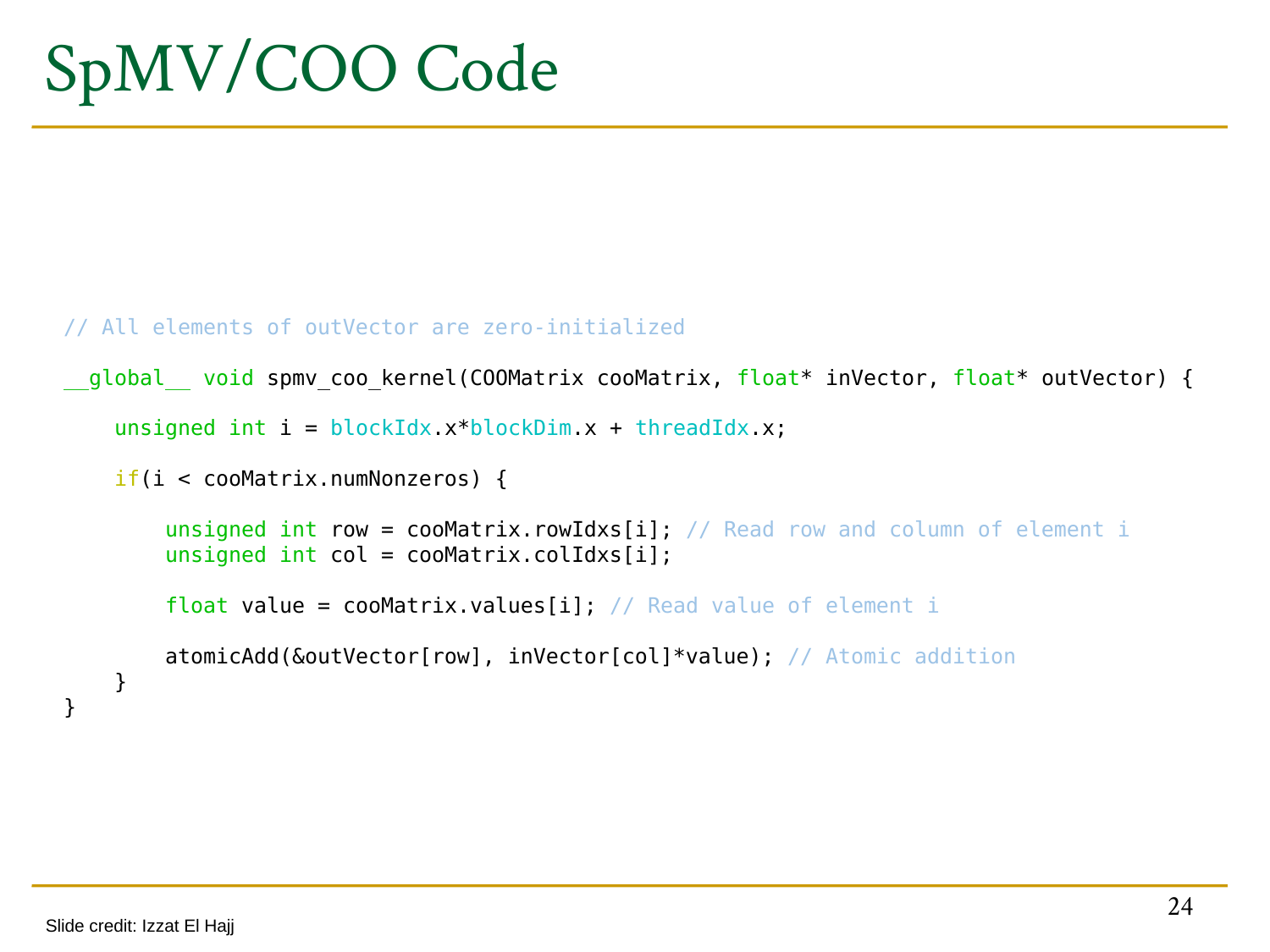

# SpMV/COO Code
// All elements of outVector are zero-initialized

__global__ void spmv_coo_kernel(COOMatrix cooMatrix, float* inVector, float* outVector) {

    unsigned int i = blockIdx.x*blockDim.x + threadIdx.x;

    if(i < cooMatrix.numNonzeros) {

        unsigned int row = cooMatrix.rowIdxs[i]; // Read row and column of element i
        unsigned int col = cooMatrix.colIdxs[i];

        float value = cooMatrix.values[i]; // Read value of element i

        atomicAdd(&outVector[row], inVector[col]*value); // Atomic addition
    }
}
24
Slide credit: Izzat El Hajj